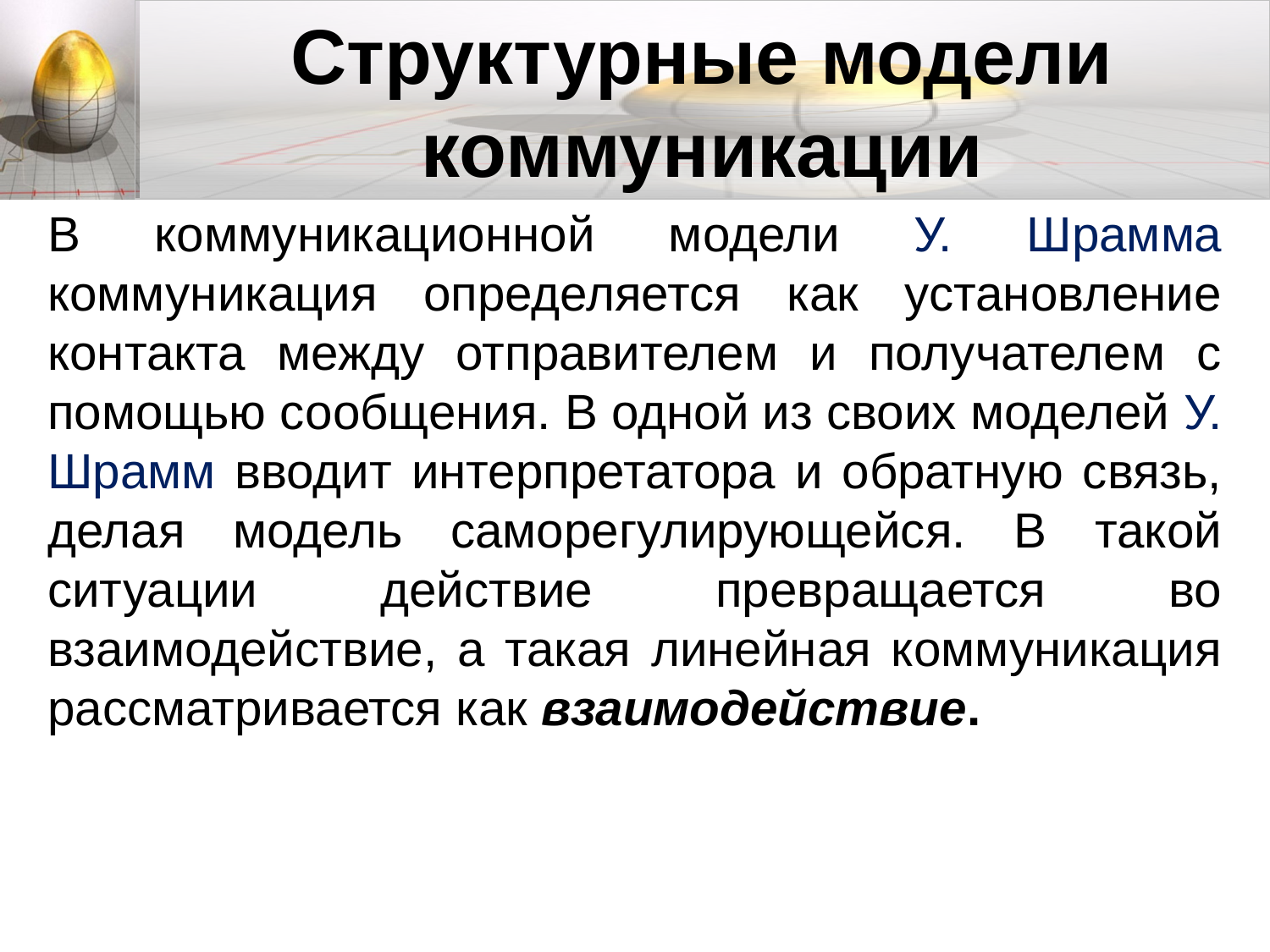

# Структурные модели коммуникации
В коммуникационной модели У. Шрамма коммуникация определяется как установление контакта между отправителем и получателем с помощью сообщения. В одной из своих моделей У. Шрамм вводит интерпретатора и обратную связь, делая модель саморегулирующейся. В такой ситуации действие превращается во взаимодействие, а такая линейная коммуникация рассматривается как взаимодействие.